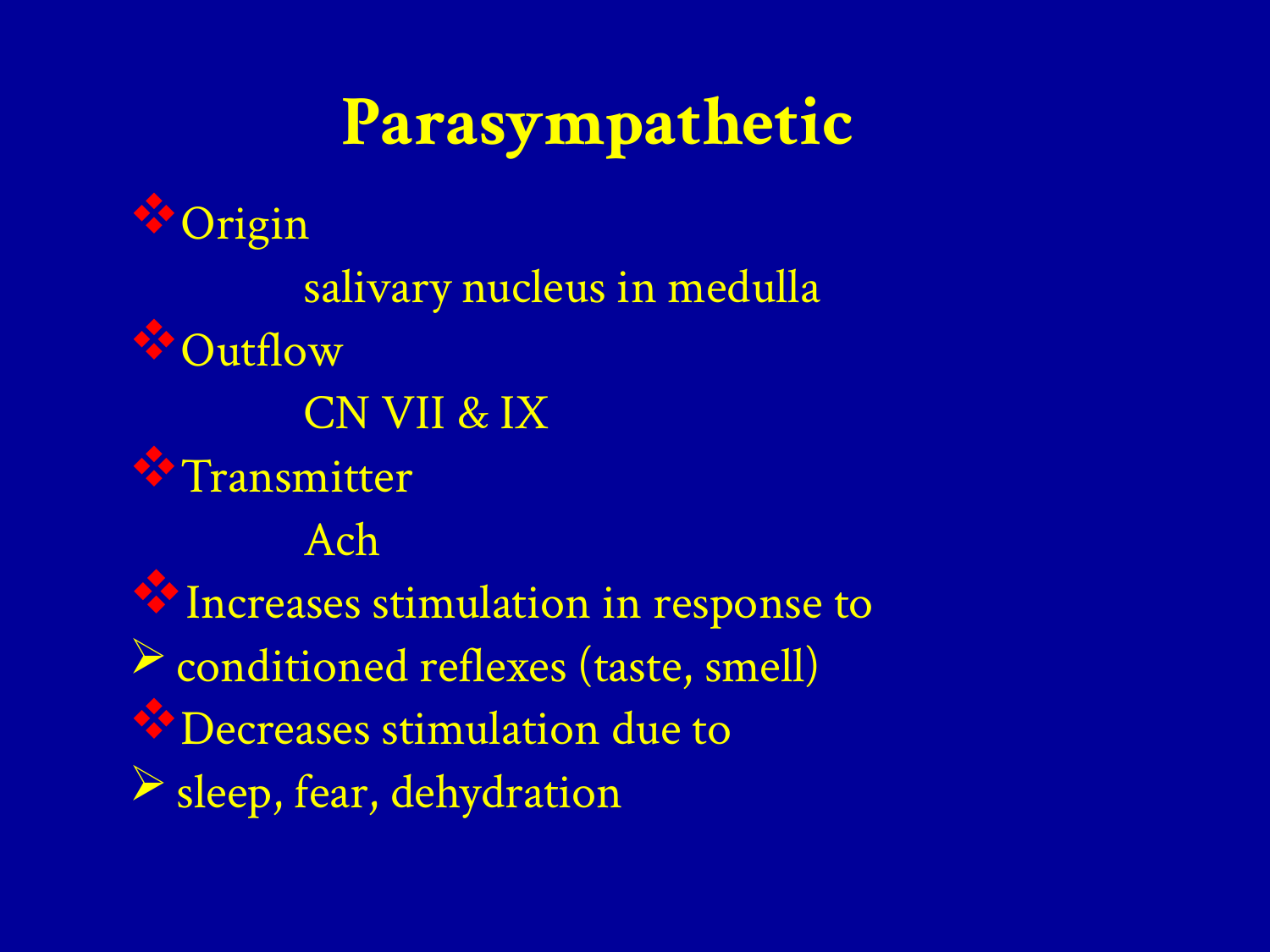

# Parasympathetic
Origin
		salivary nucleus in medulla
Outflow
		CN VII & IX
Transmitter
		Ach
Increases stimulation in response to
conditioned reflexes (taste, smell)
Decreases stimulation due to
sleep, fear, dehydration